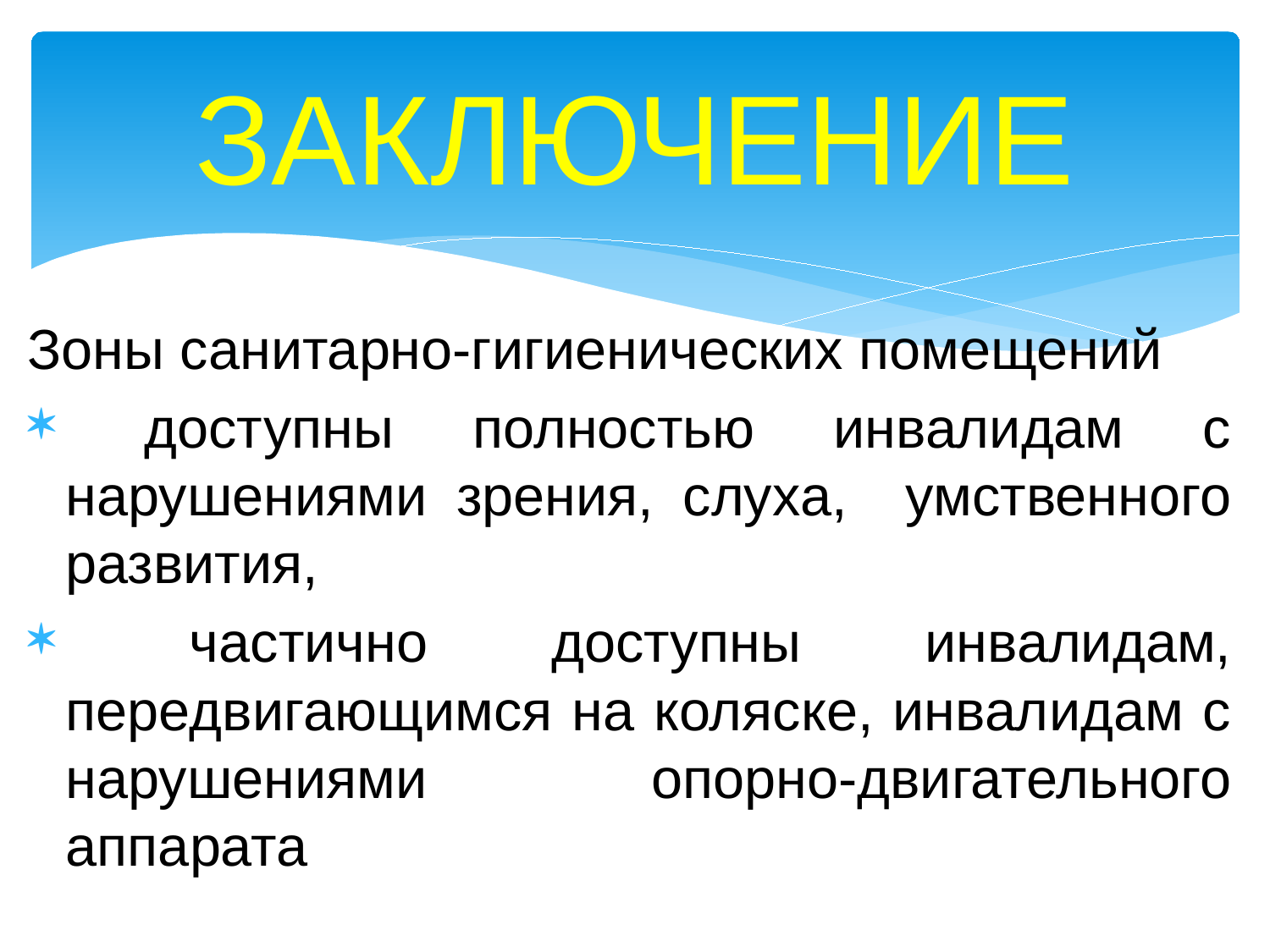

# ЗАКЛЮЧЕНИЕ
Зоны санитарно-гигиенических помещений
 доступны полностью инвалидам с нарушениями зрения, слуха,  умственного развития,
 частично доступны инвалидам, передвигающимся на коляске, инвалидам с нарушениями опорно-двигательного аппарата